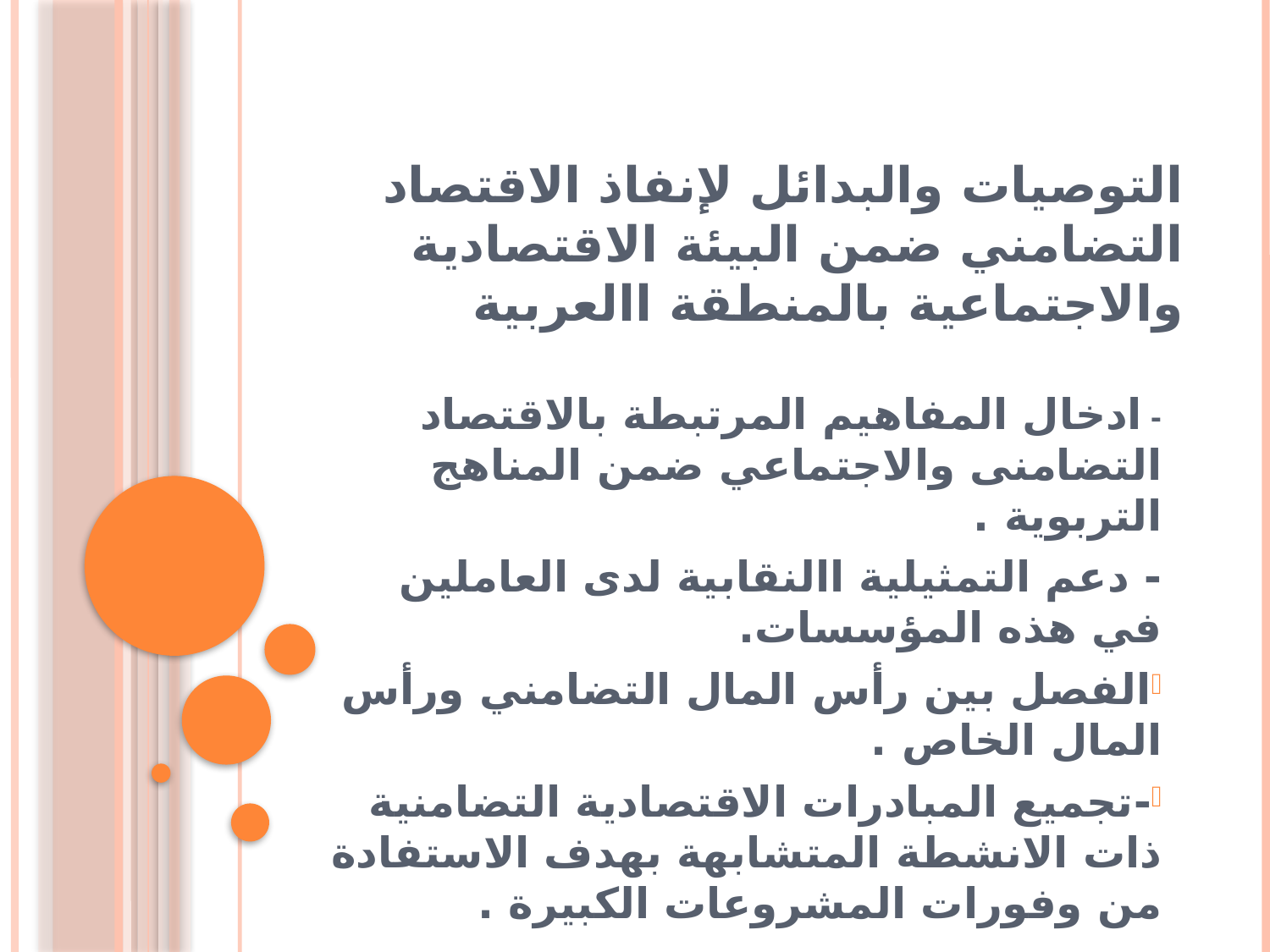

# التوصيات والبدائل لإنفاذ الاقتصاد التضامني ضمن البيئة الاقتصادية والاجتماعية بالمنطقة االعربية
- ادخال المفاهيم المرتبطة بالاقتصاد التضامنى والاجتماعي ضمن المناهج التربوية .
- دعم التمثيلية االنقابية لدى العاملين في هذه المؤسسات.
الفصل بين رأس المال التضامني ورأس المال الخاص .
-تجميع المبادرات الاقتصادية التضامنية ذات الانشطة المتشابهة بهدف الاستفادة من وفورات المشروعات الكبيرة .